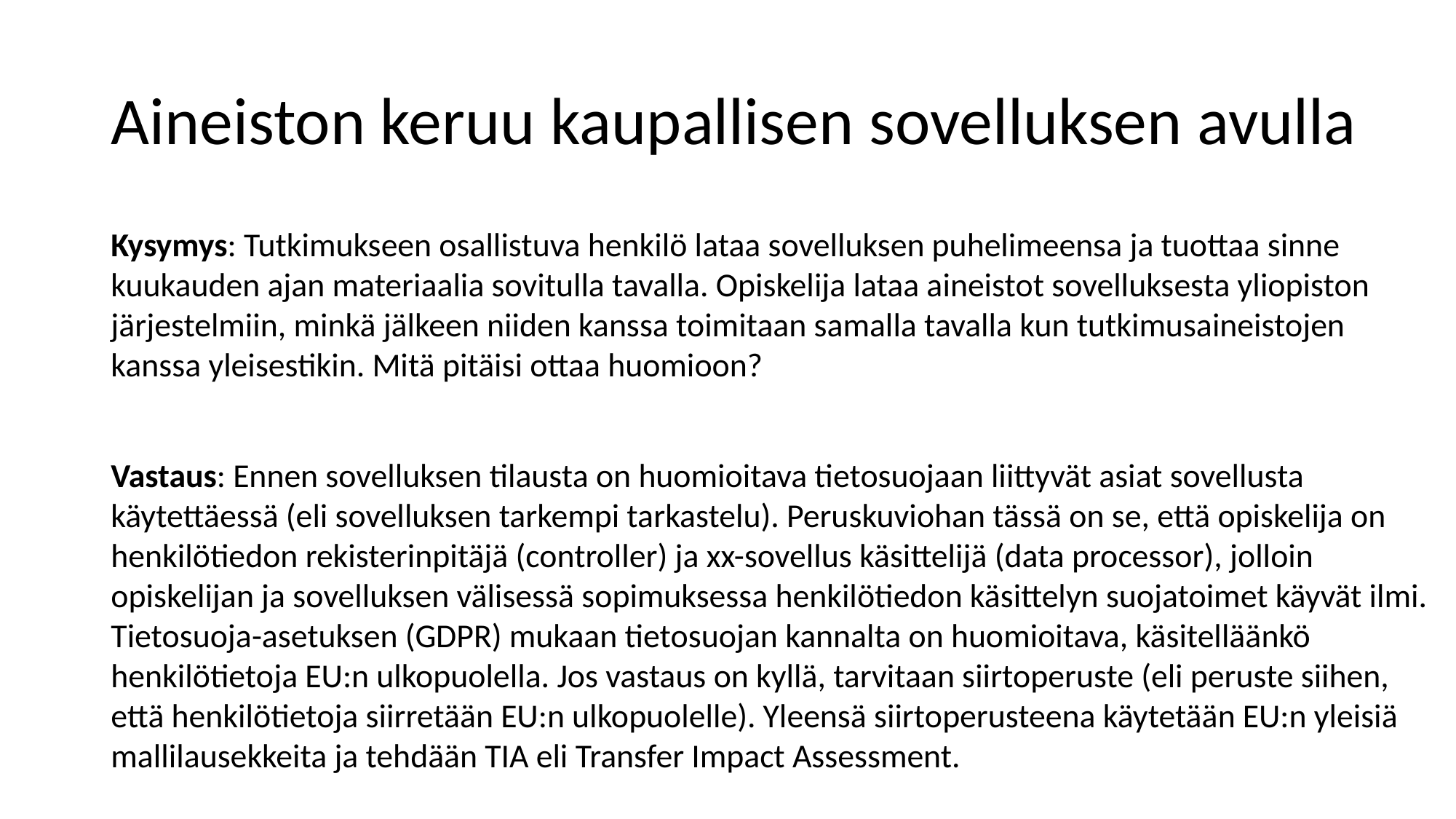

# Aineiston keruu kaupallisen sovelluksen avulla
Kysymys: Tutkimukseen osallistuva henkilö lataa sovelluksen puhelimeensa ja tuottaa sinne kuukauden ajan materiaalia sovitulla tavalla. Opiskelija lataa aineistot sovelluksesta yliopiston järjestelmiin, minkä jälkeen niiden kanssa toimitaan samalla tavalla kun tutkimusaineistojen kanssa yleisestikin. Mitä pitäisi ottaa huomioon?

Vastaus: Ennen sovelluksen tilausta on huomioitava tietosuojaan liittyvät asiat sovellusta käytettäessä (eli sovelluksen tarkempi tarkastelu). Peruskuviohan tässä on se, että opiskelija on henkilötiedon rekisterinpitäjä (controller) ja xx-sovellus käsittelijä (data processor), jolloin opiskelijan ja sovelluksen välisessä sopimuksessa henkilötiedon käsittelyn suojatoimet käyvät ilmi. Tietosuoja-asetuksen (GDPR) mukaan tietosuojan kannalta on huomioitava, käsitelläänkö henkilötietoja EU:n ulkopuolella. Jos vastaus on kyllä, tarvitaan siirtoperuste (eli peruste siihen, että henkilötietoja siirretään EU:n ulkopuolelle). Yleensä siirtoperusteena käytetään EU:n yleisiä mallilausekkeita ja tehdään TIA eli Transfer Impact Assessment.